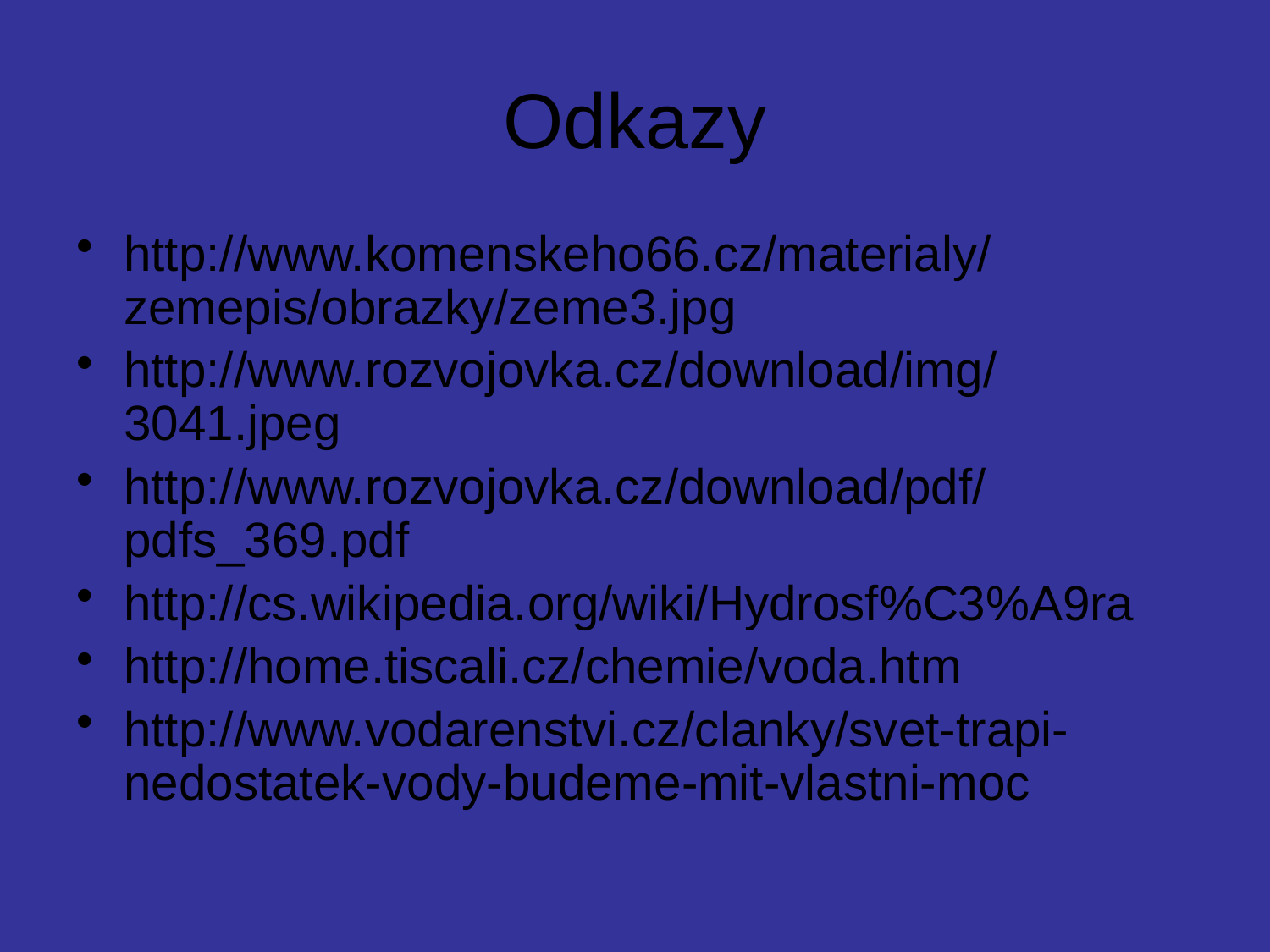

# Odkazy
http://www.komenskeho66.cz/materialy/zemepis/obrazky/zeme3.jpg
http://www.rozvojovka.cz/download/img/3041.jpeg
http://www.rozvojovka.cz/download/pdf/pdfs_369.pdf
http://cs.wikipedia.org/wiki/Hydrosf%C3%A9ra
http://home.tiscali.cz/chemie/voda.htm
http://www.vodarenstvi.cz/clanky/svet-trapi-nedostatek-vody-budeme-mit-vlastni-moc